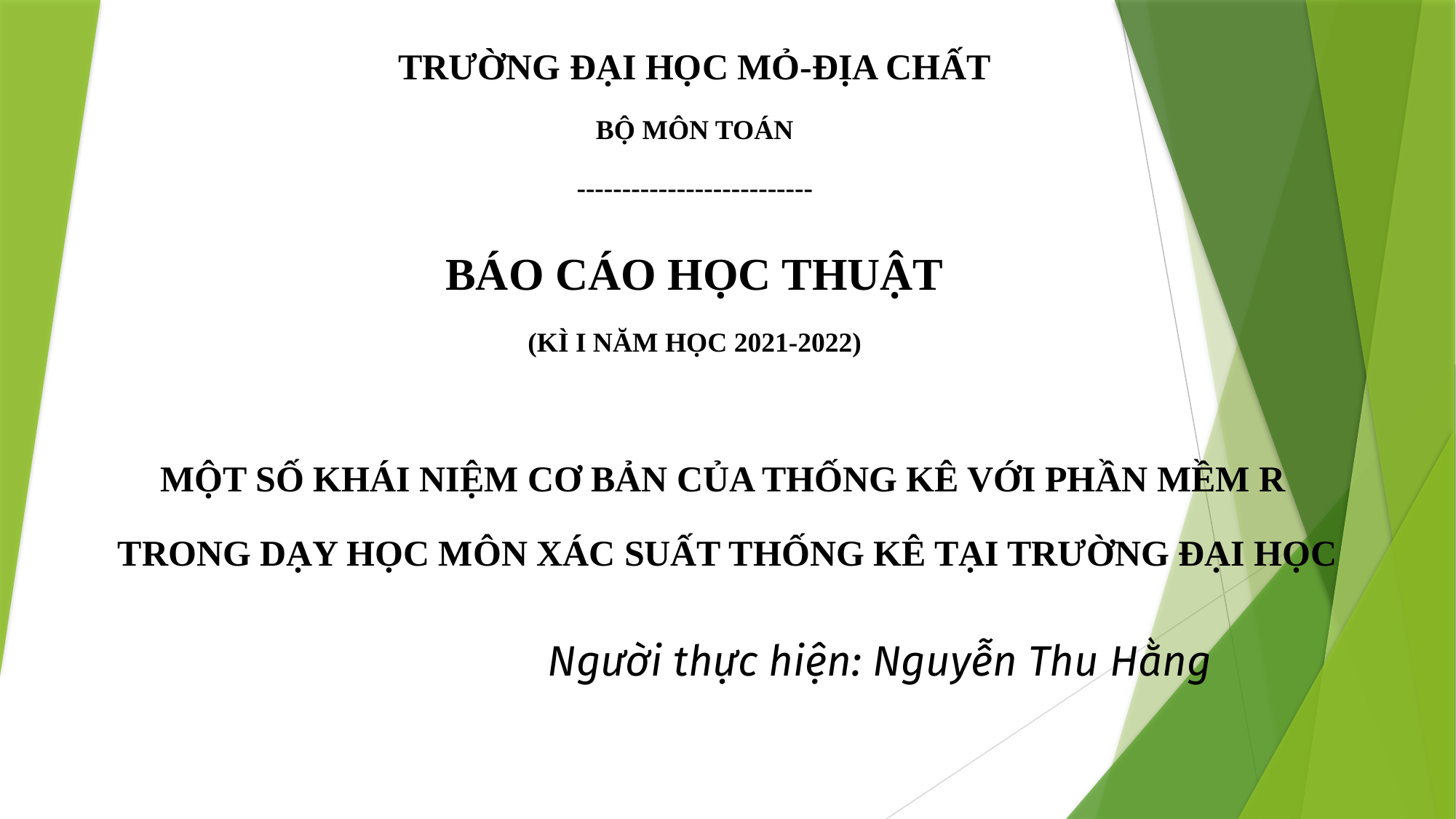

TRƯỜNG ĐẠI HỌC MỎ-ĐỊA CHẤT
BỘ MÔN TOÁN
--------------------------
BÁO CÁO HỌC THUẬT
(KÌ I NĂM HỌC 2021-2022)
MỘT SỐ KHÁI NIỆM CƠ BẢN CỦA THỐNG KÊ VỚI PHẦN MỀM R
TRONG DẠY HỌC MÔN XÁC SUẤT THỐNG KÊ TẠI TRƯỜNG ĐẠI HỌC
Người thực hiện: Nguyễn Thu Hằng